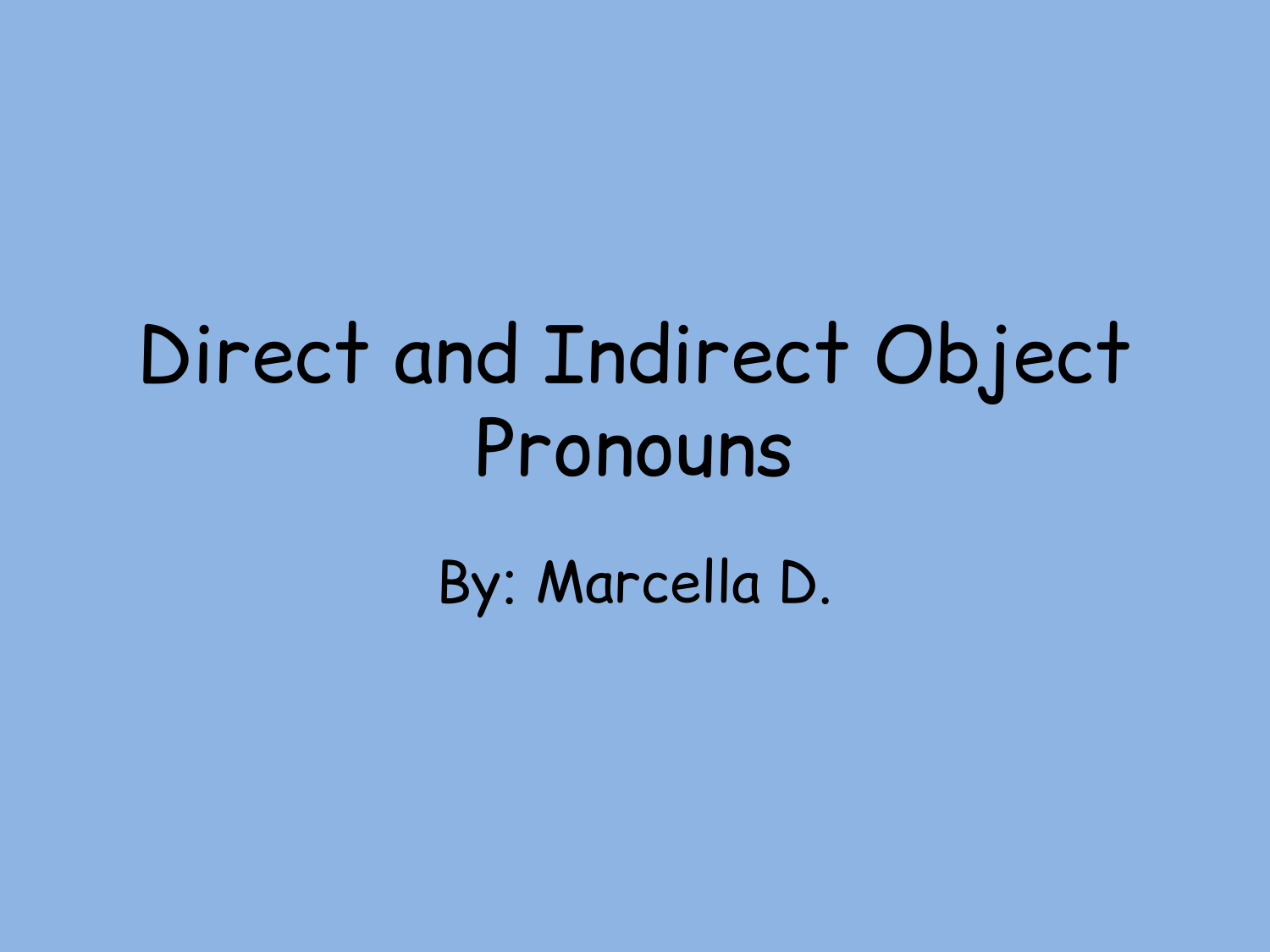

# Direct and Indirect Object Pronouns
By: Marcella D.